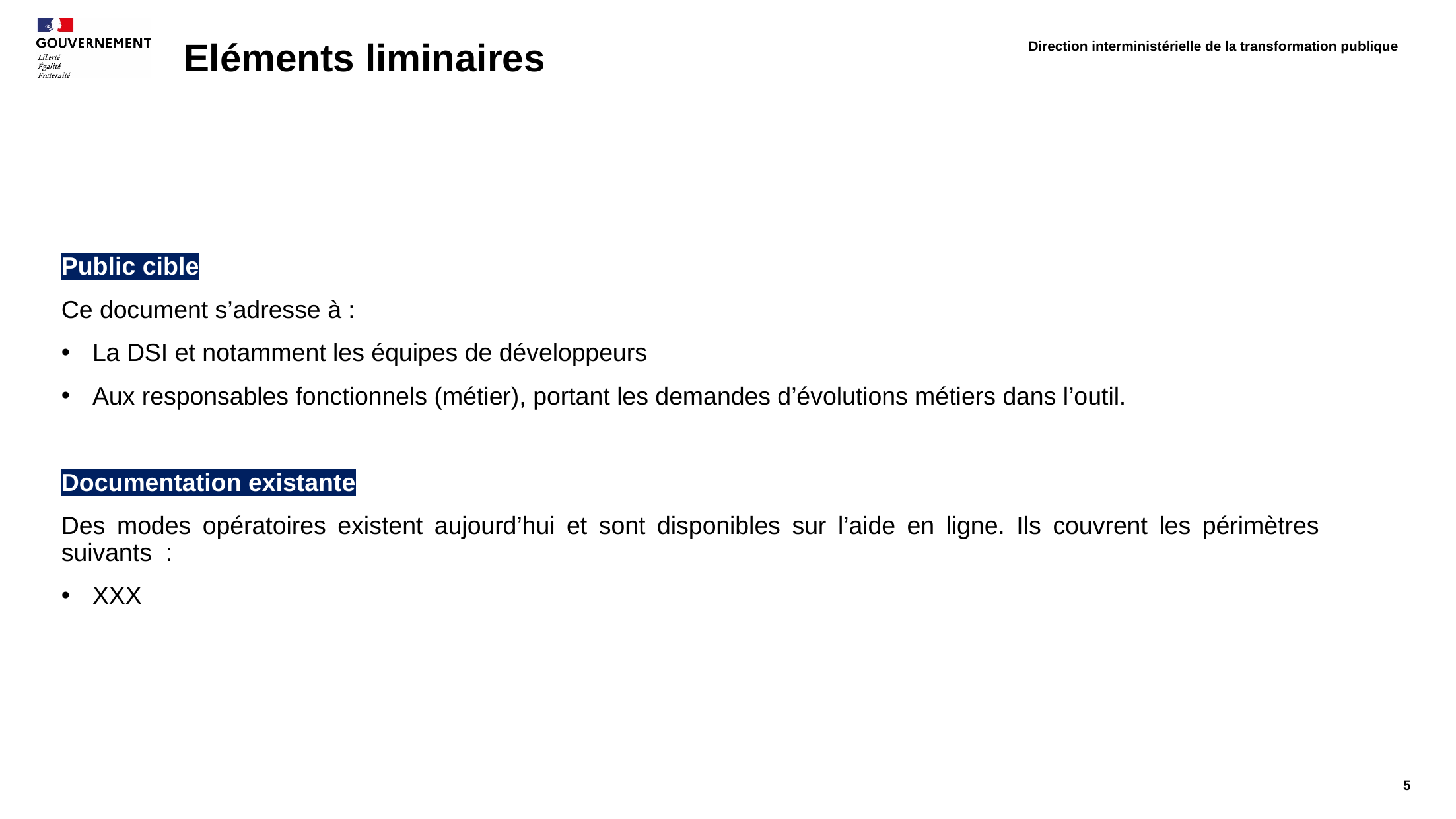

# Eléments liminaires
Public cible
Ce document s’adresse à :
La DSI et notamment les équipes de développeurs
Aux responsables fonctionnels (métier), portant les demandes d’évolutions métiers dans l’outil.

Documentation existante
Des modes opératoires existent aujourd’hui et sont disponibles sur l’aide en ligne. Ils couvrent les périmètres suivants  :
XXX